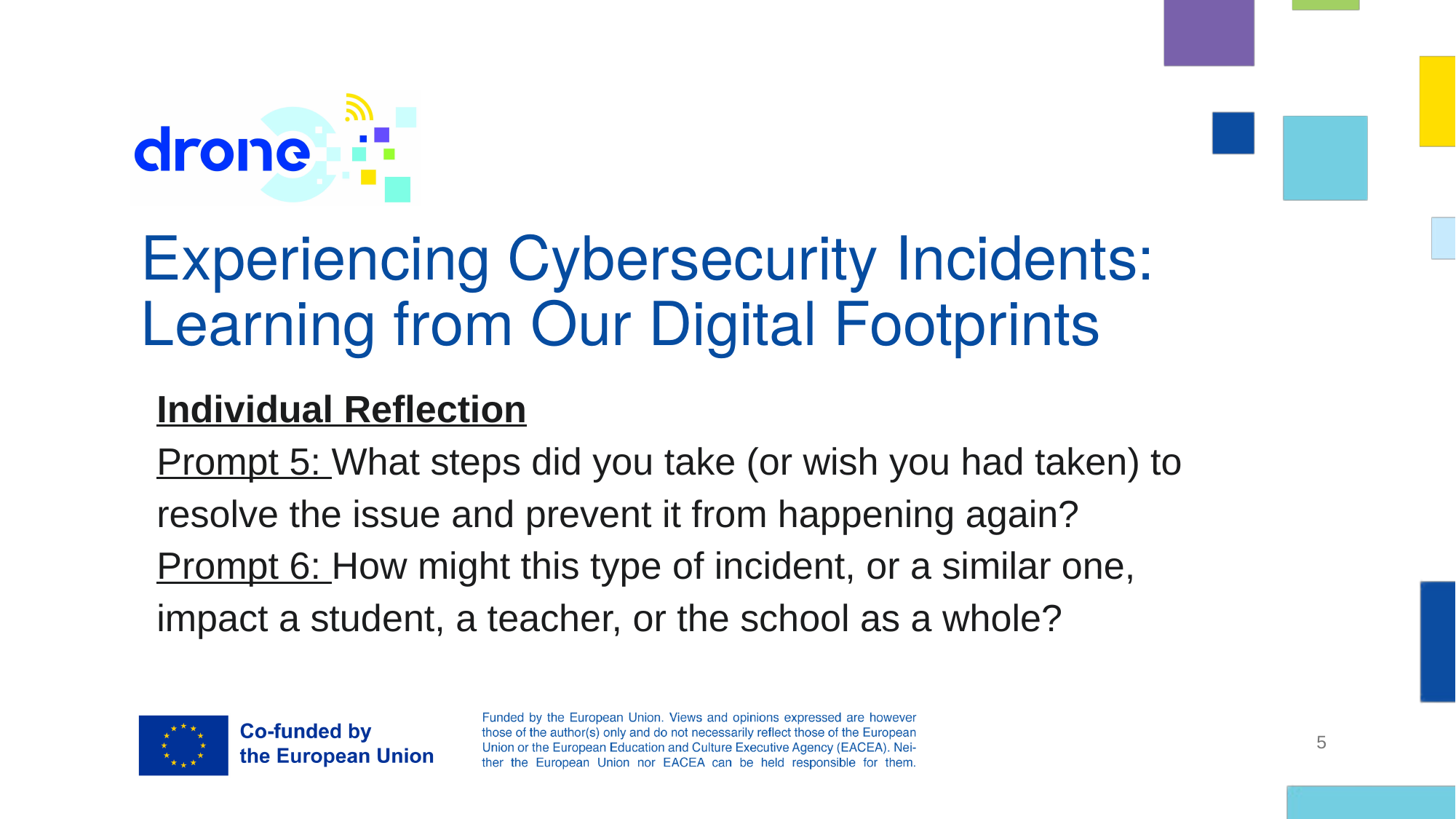

# Experiencing Cybersecurity Incidents: Learning from Our Digital Footprints
Individual Reflection
Prompt 5: What steps did you take (or wish you had taken) to resolve the issue and prevent it from happening again?
Prompt 6: How might this type of incident, or a similar one, impact a student, a teacher, or the school as a whole?
5